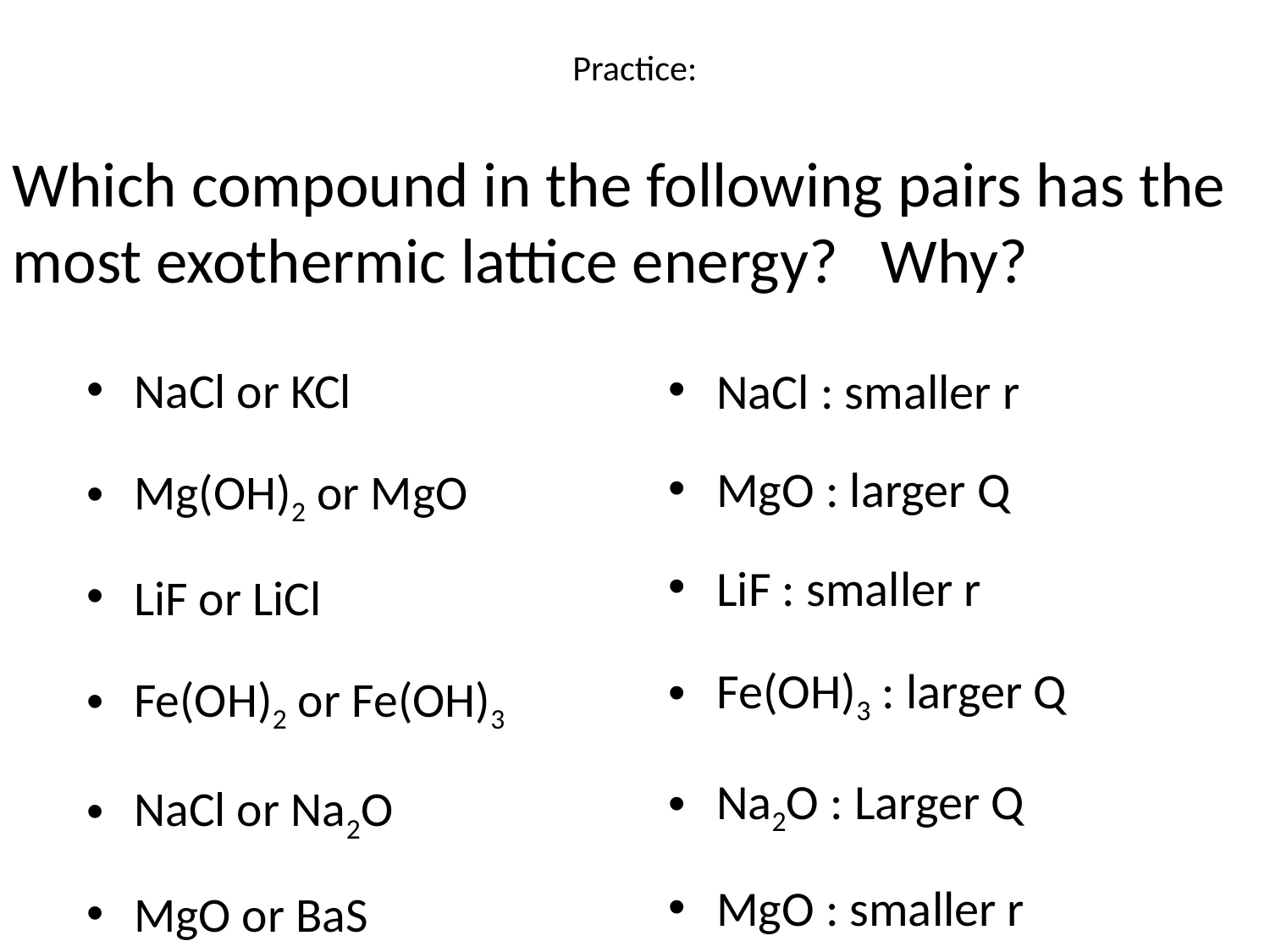

# Practice:
Which compound in the following pairs has the most exothermic lattice energy?   Why?
NaCl or KCl
Mg(OH)2 or MgO
LiF or LiCl
Fe(OH)2 or Fe(OH)3
NaCl or Na2O
MgO or BaS

NaCl : smaller r
MgO : larger Q
LiF : smaller r
Fe(OH)3 : larger Q
Na2O : Larger Q
MgO : smaller r